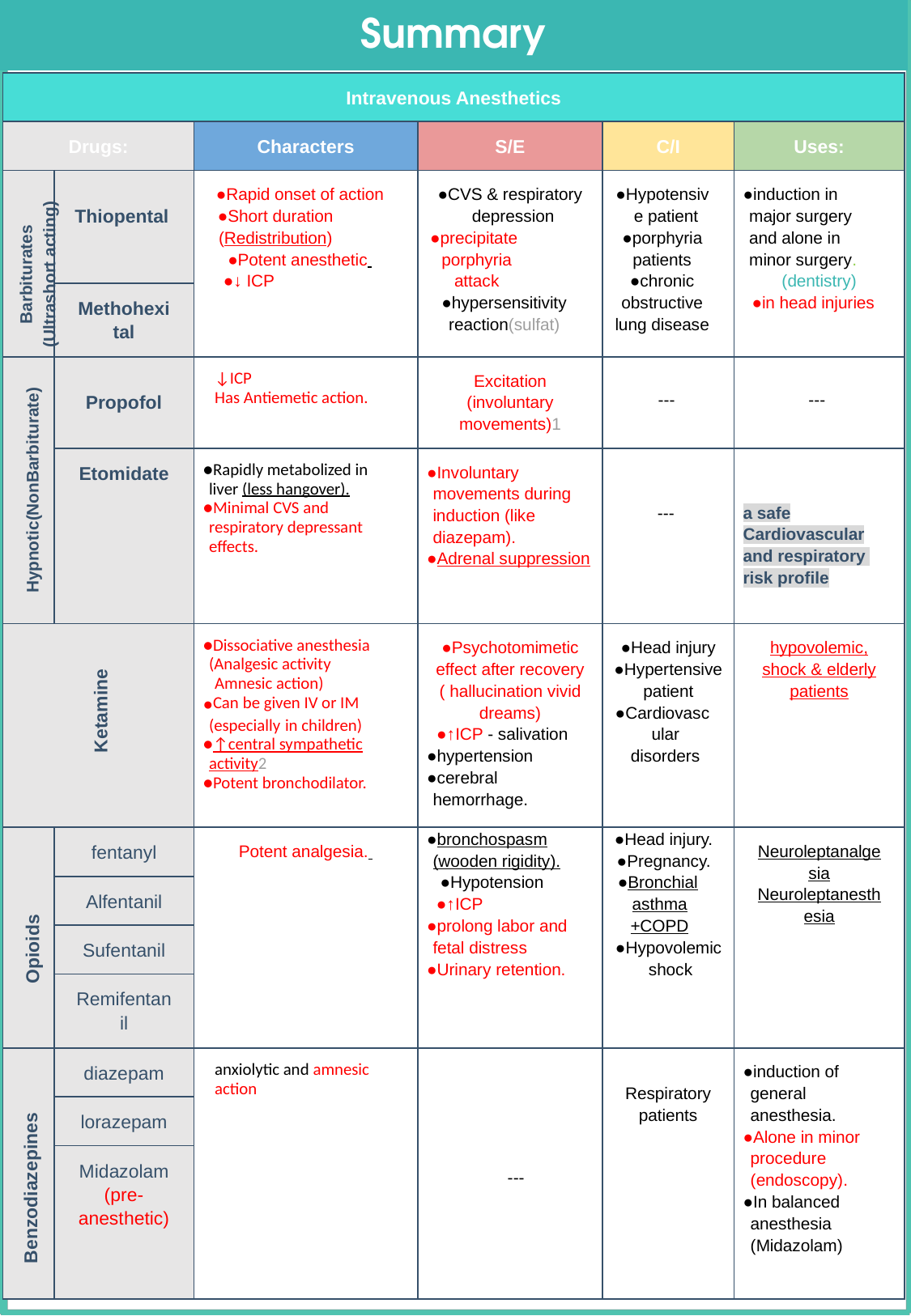

Summary
| Intravenous Anesthetics |  |  |  |  |  |
| --- | --- | --- | --- | --- | --- |
| Drugs: |  | Characters | S/E | C/I | Uses: |
|  | Thiopental | Rapid onset of action Short duration (Redistribution) Potent anesthetic ↓ ICP | CVS & respiratory depression precipitate porphyria attack hypersensitivity reaction(sulfat) | Hypotensive patient porphyria patients chronic obstructive lung disease | induction in major surgery and alone in minor surgery. (dentistry) in head injuries |
|  | Methohexital |  |  |  |  |
|  | Propofol | ↓ICP Has Antiemetic action. | Excitation (involuntary movements)1 | --- | --- |
|  | Etomidate | Rapidly metabolized in liver (less hangover). Minimal CVS and respiratory depressant effects. | Involuntary movements during induction (like diazepam). Adrenal suppression | --- | a safe Cardiovascular and respiratory risk profile |
|  |  | Dissociative anesthesia (Analgesic activity Amnesic action) Can be given IV or IM (especially in children) ↑central sympathetic activity2 Potent bronchodilator. | Psychotomimetic effect after recovery ( hallucination vivid dreams) ↑ICP - salivation hypertension cerebral hemorrhage. | Head injury Hypertensive patient Cardiovascular disorders | hypovolemic, shock & elderly patients |
|  | fentanyl | Potent analgesia. | bronchospasm (wooden rigidity). Hypotension ↑ICP prolong labor and fetal distress Urinary retention. | Head injury. Pregnancy. Bronchial asthma +COPD Hypovolemic shock | Neuroleptanalgesia Neuroleptanesthesia |
|  | Alfentanil |  |  |  |  |
|  | Sufentanil |  |  |  |  |
|  | Remifentanil |  |  |  |  |
|  | diazepam | anxiolytic and amnesic action | --- | Respiratory patients | induction of general anesthesia. Alone in minor procedure (endoscopy). In balanced anesthesia (Midazolam) |
|  | lorazepam |  |  |  |  |
|  | Midazolam (pre-anesthetic) |  |  |  |  |
Barbiturates
(Ultrashort acting)
Hypnotic(NonBarbiturate)
Ketamine
Opioids
Benzodiazepines
18